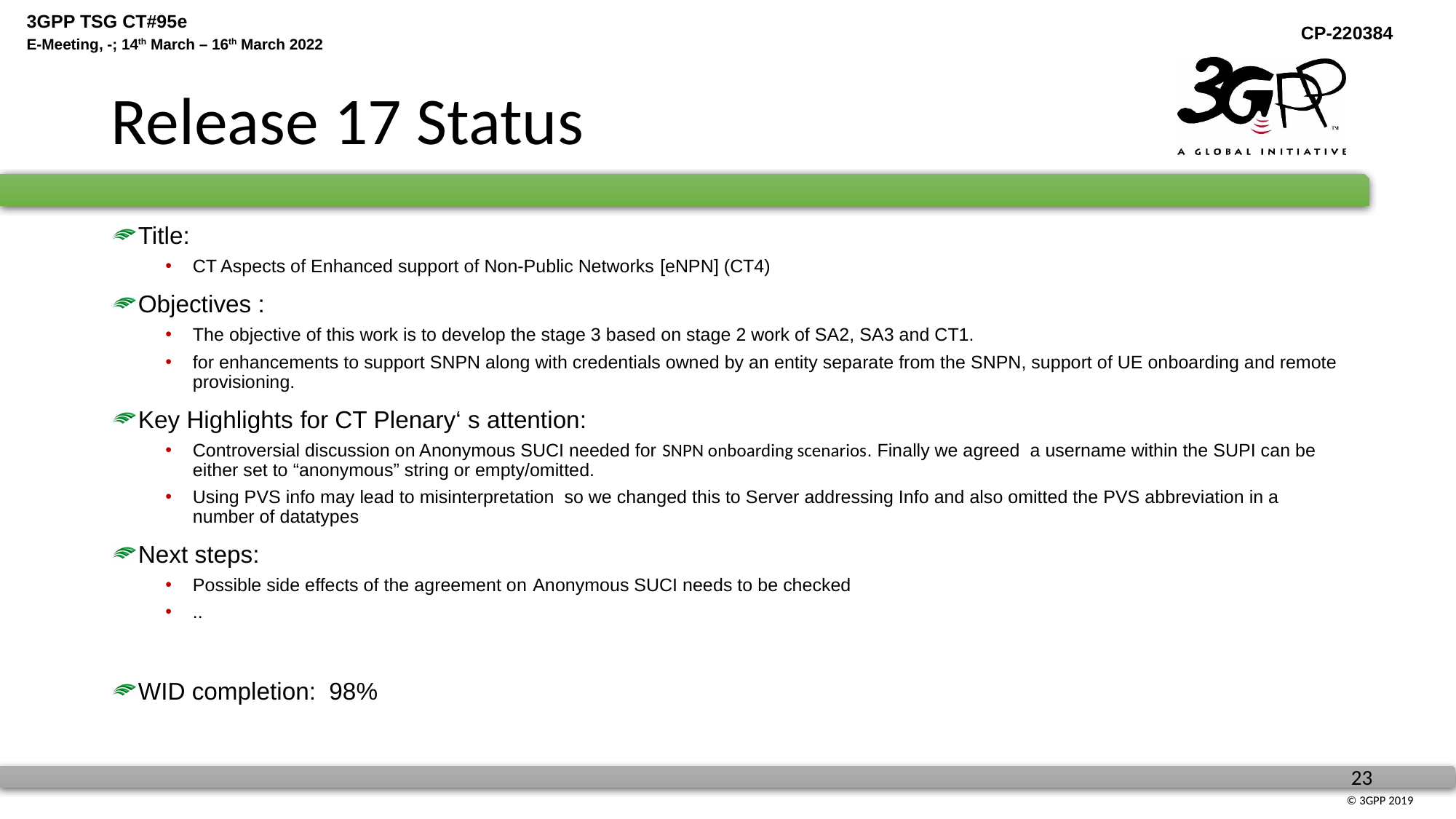

# Release 17 Status
Title:
CT Aspects of Enhanced support of Non-Public Networks [eNPN] (CT4)
Objectives :
The objective of this work is to develop the stage 3 based on stage 2 work of SA2, SA3 and CT1.
for enhancements to support SNPN along with credentials owned by an entity separate from the SNPN, support of UE onboarding and remote provisioning.
Key Highlights for CT Plenary‘ s attention:
Controversial discussion on Anonymous SUCI needed for SNPN onboarding scenarios. Finally we agreed  a username within the SUPI can be either set to “anonymous” string or empty/omitted.
Using PVS info may lead to misinterpretation  so we changed this to Server addressing Info and also omitted the PVS abbreviation in a  number of datatypes
Next steps:
Possible side effects of the agreement on Anonymous SUCI needs to be checked
..

WID completion:  98%